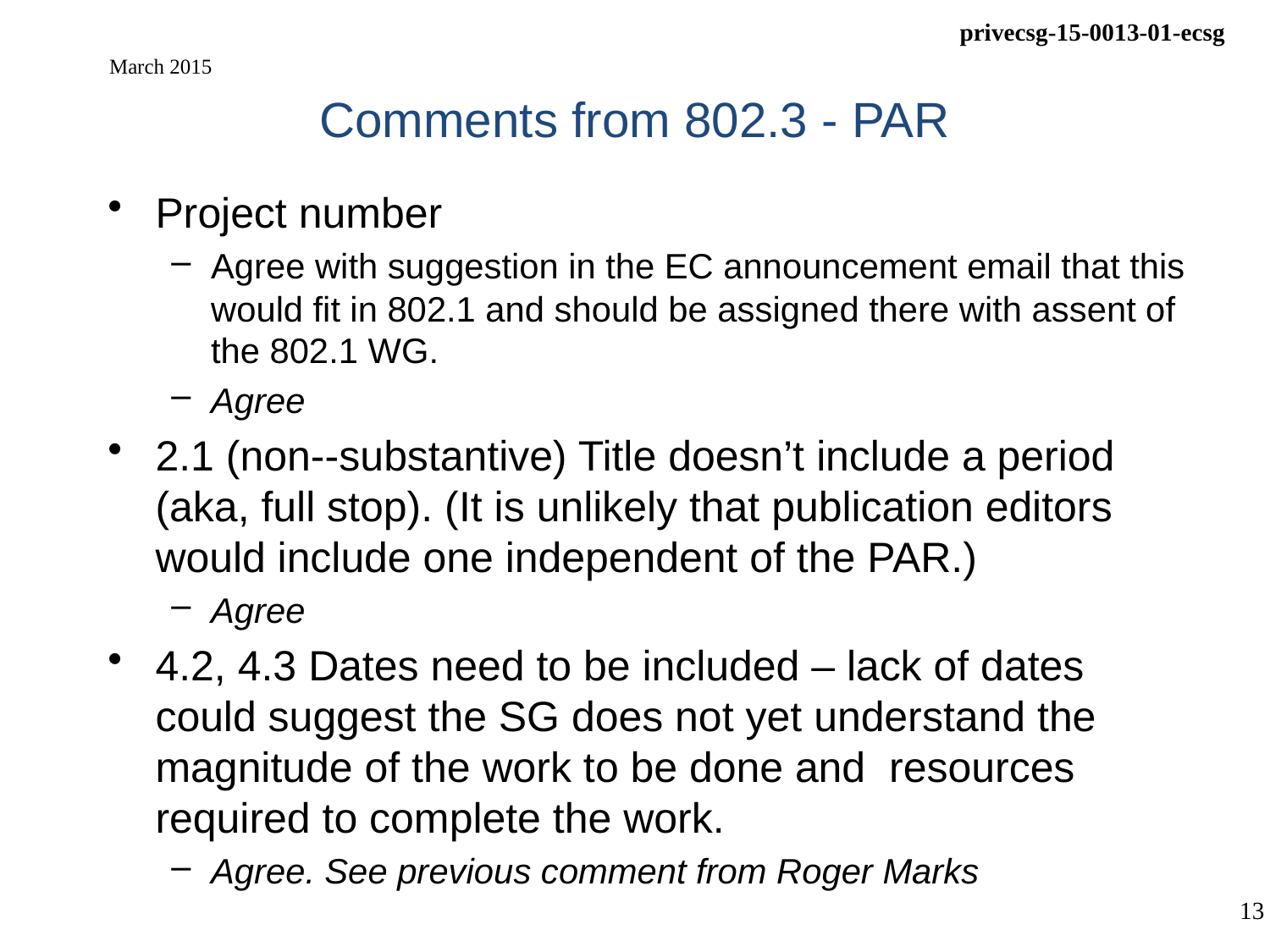

# Comments from 802.3 - PAR
March 2015
Project number
Agree with suggestion in the EC announcement email that this would fit in 802.1 and should be assigned there with assent of the 802.1 WG.
Agree
2.1 (non-­‐substantive) Title doesn’t include a period (aka, full stop). (It is unlikely that publication editors would include one independent of the PAR.)
Agree
4.2, 4.3 Dates need to be included – lack of dates could suggest the SG does not yet understand the magnitude of the work to be done and  resources required to complete the work.
Agree. See previous comment from Roger Marks